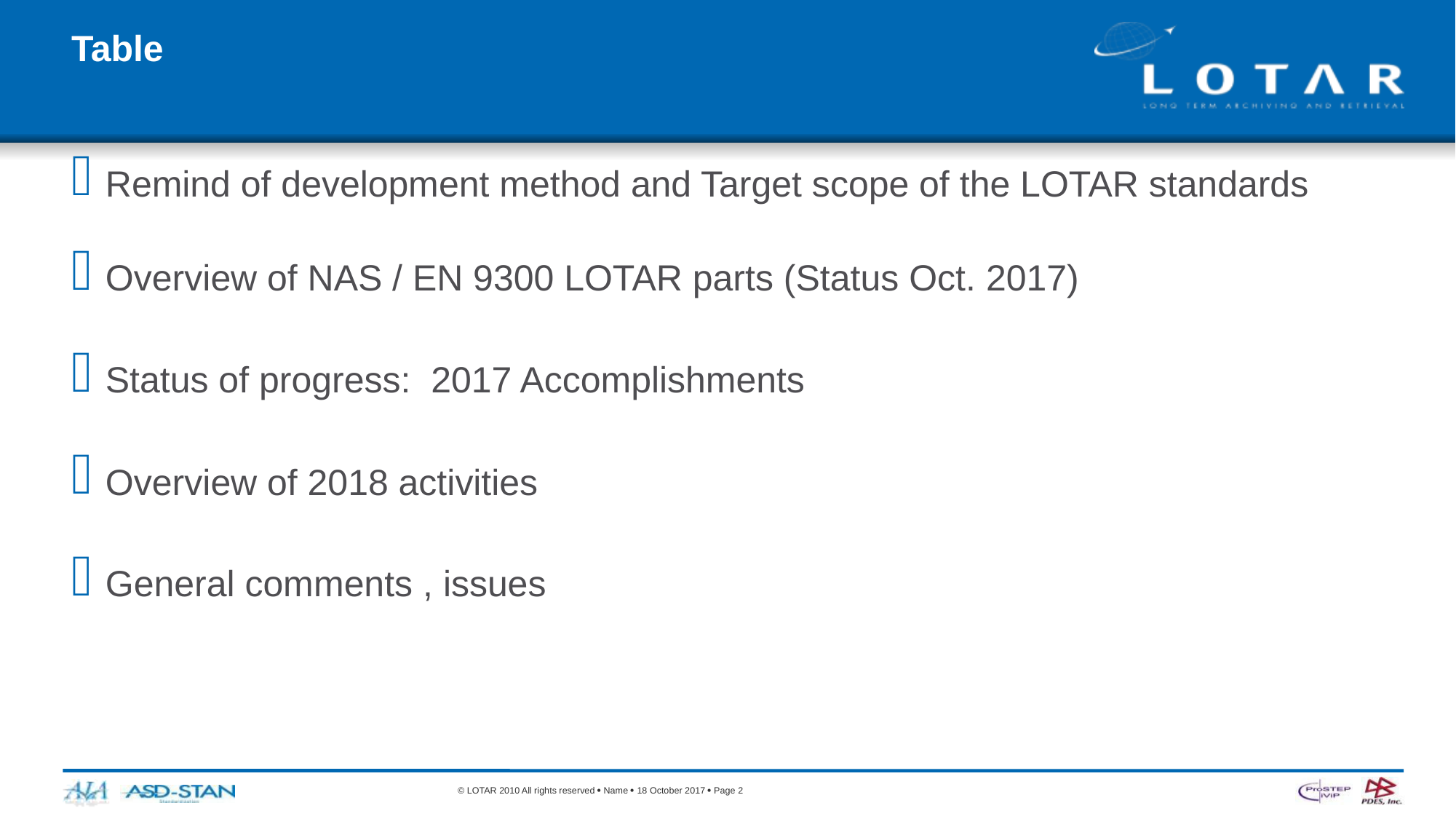

# Table
Remind of development method and Target scope of the LOTAR standards
Overview of NAS / EN 9300 LOTAR parts (Status Oct. 2017)

Status of progress:  2017 Accomplishments

Overview of 2018 activities

General comments , issues
© LOTAR 2010 All rights reserved • Name • 18 October 2017 • Page 2